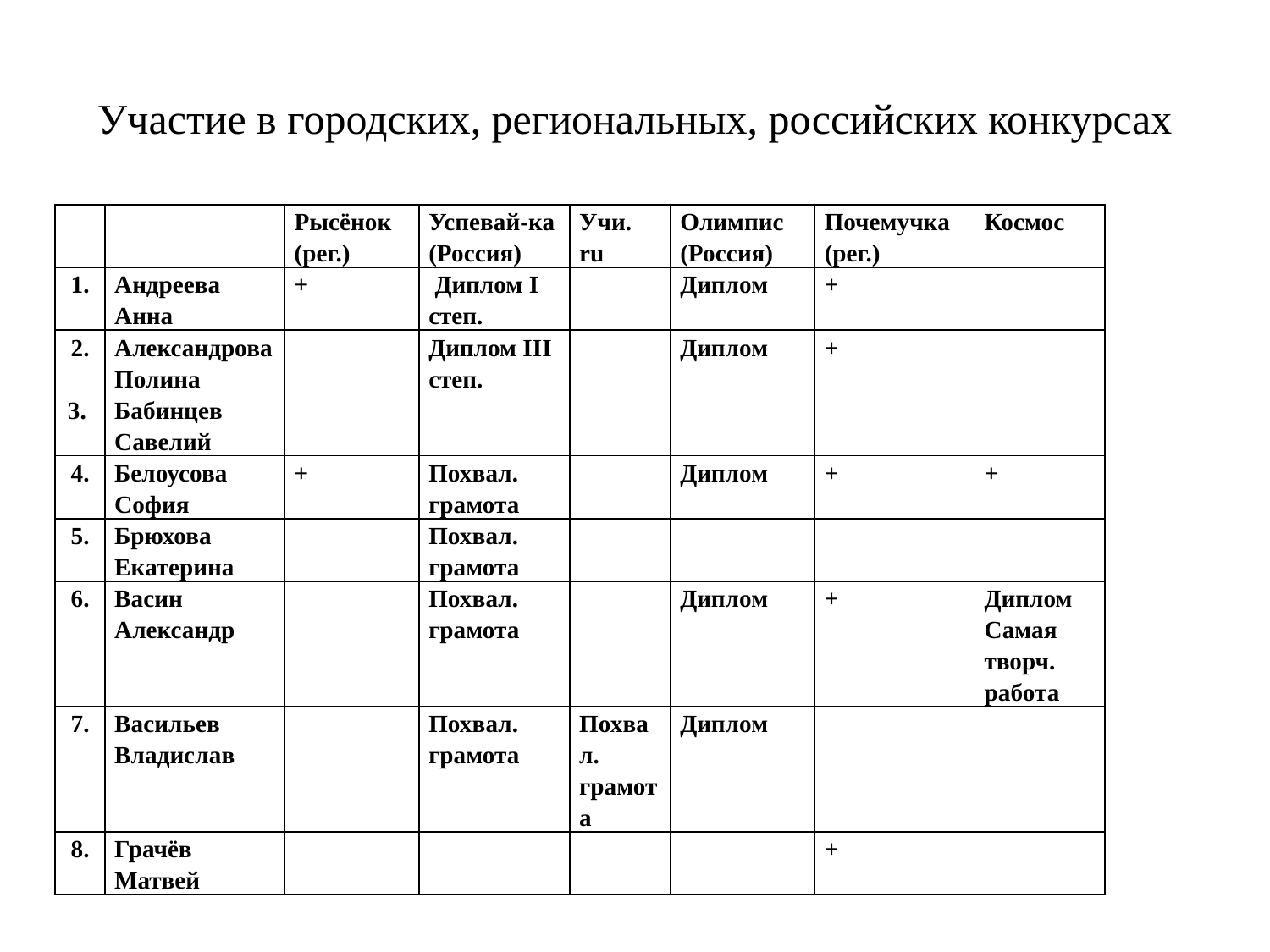

# Участие в городских, региональных, российских конкурсах
|  |  | Рысёнок (рег.) | Успевай-ка (Россия) | Учи. ru | Олимпис (Россия) | Почемучка (рег.) | Космос |
| --- | --- | --- | --- | --- | --- | --- | --- |
| 1. | Андреева Анна | + | Диплом I степ. |  | Диплом | + |  |
| 2. | Александрова Полина |  | Диплом III степ. |  | Диплом | + |  |
| 3. | Бабинцев Савелий |  |  |  |  |  |  |
| 4. | Белоусова София | + | Похвал. грамота |  | Диплом | + | + |
| 5. | Брюхова Екатерина |  | Похвал. грамота |  |  |  |  |
| 6. | Васин Александр |  | Похвал. грамота |  | Диплом | + | Диплом Самая творч. работа |
| 7. | Васильев Владислав |  | Похвал. грамота | Похвал. грамота | Диплом |  |  |
| 8. | Грачёв Матвей |  |  |  |  | + |  |